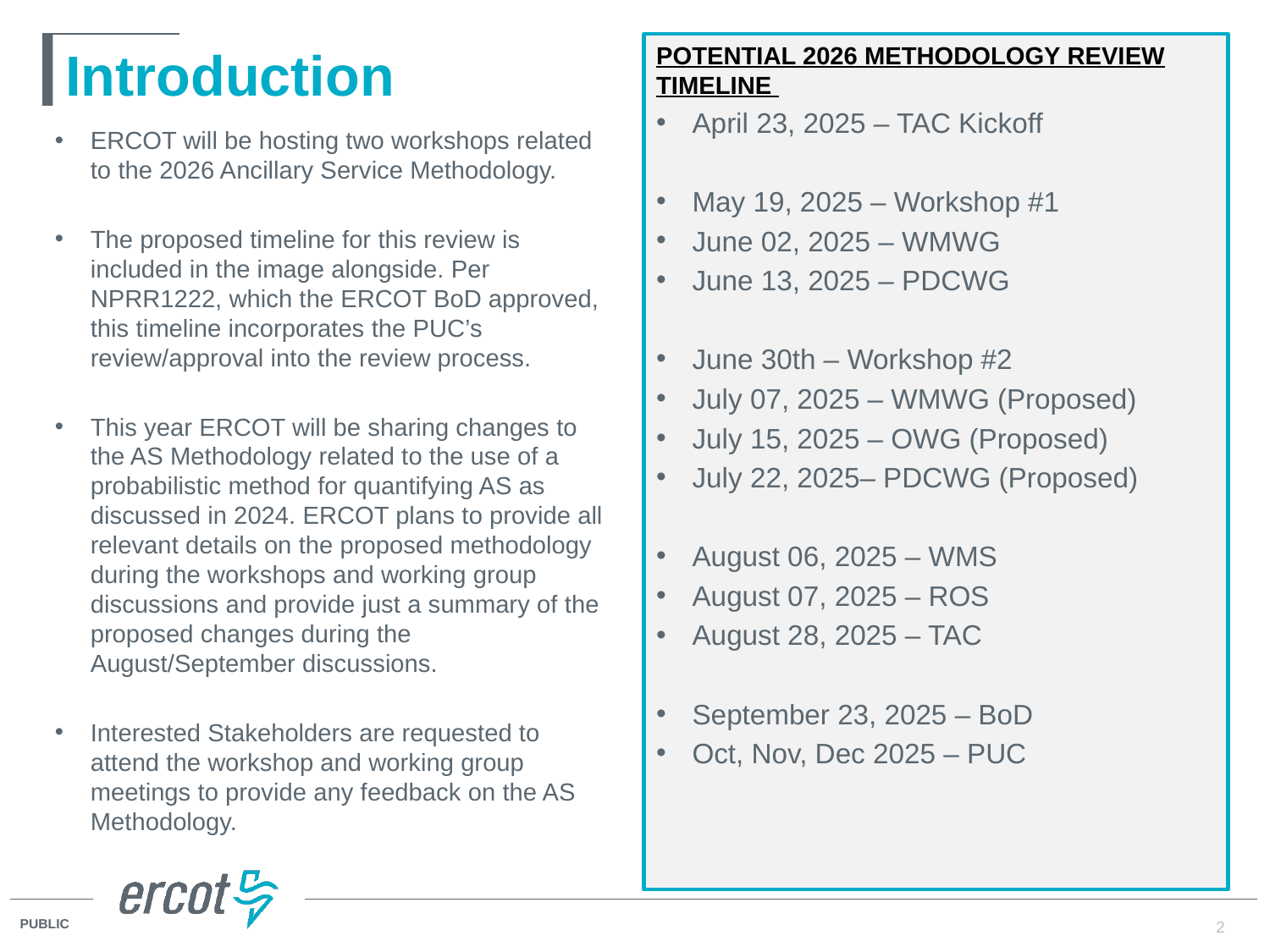

# Introduction
Potential 2026 Methodology Review Timeline
April 23, 2025 – TAC Kickoff

May 19, 2025 – Workshop #1
June 02, 2025 – WMWG
June 13, 2025 – PDCWG

June 30th – Workshop #2
July 07, 2025 – WMWG (Proposed)
July 15, 2025 – OWG (Proposed)
July 22, 2025– PDCWG (Proposed)

August 06, 2025 – WMS
August 07, 2025 – ROS
August 28, 2025 – TAC

September 23, 2025 – BoD
Oct, Nov, Dec 2025 – PUC
ERCOT will be hosting two workshops related to the 2026 Ancillary Service Methodology.

The proposed timeline for this review is included in the image alongside. Per NPRR1222, which the ERCOT BoD approved, this timeline incorporates the PUC’s review/approval into the review process.

This year ERCOT will be sharing changes to the AS Methodology related to the use of a probabilistic method for quantifying AS as discussed in 2024. ERCOT plans to provide all relevant details on the proposed methodology during the workshops and working group discussions and provide just a summary of the proposed changes during the August/September discussions.

Interested Stakeholders are requested to attend the workshop and working group meetings to provide any feedback on the AS Methodology.

2